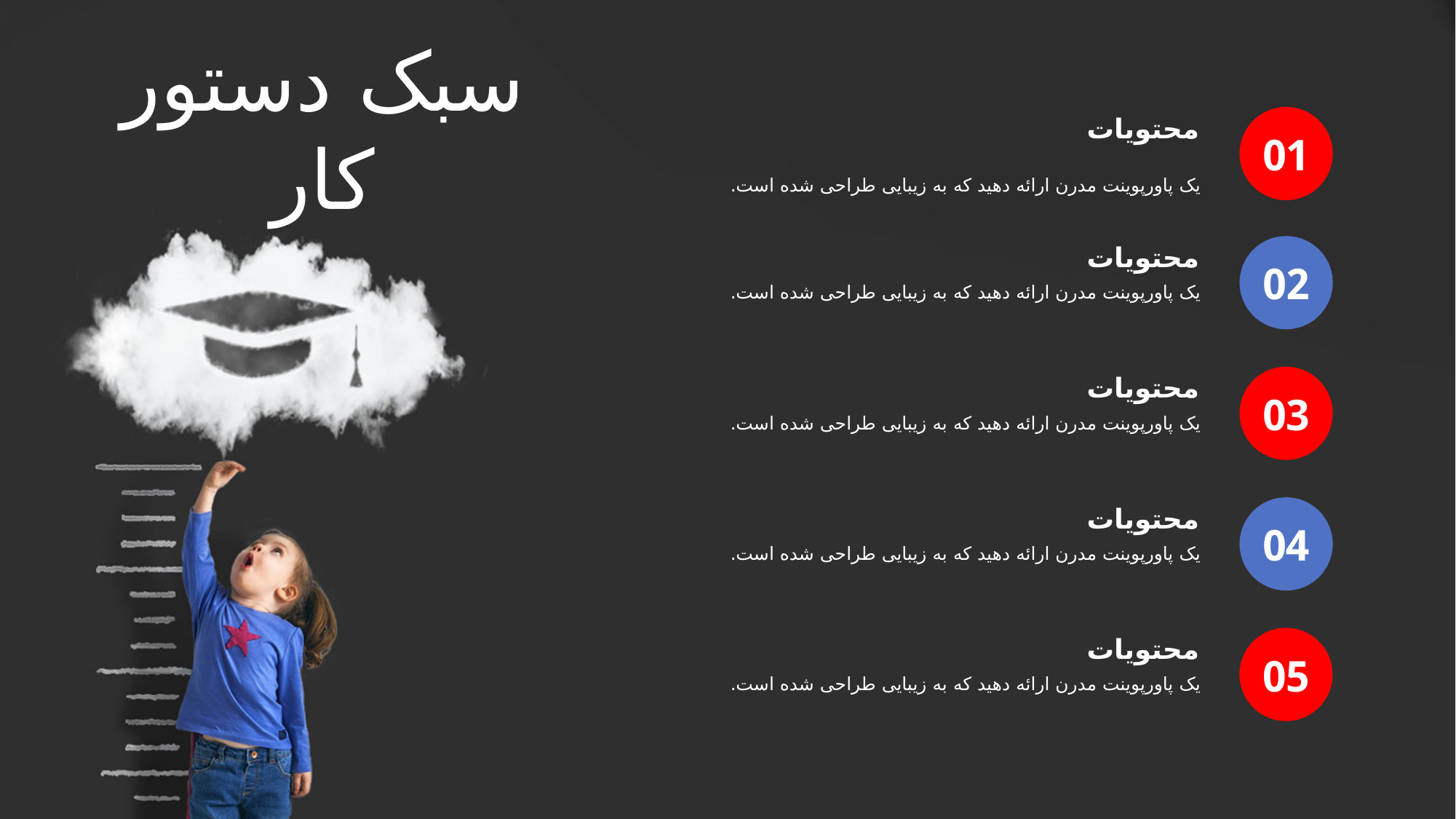

سبک دستور کار
محتویات

یک پاورپوینت مدرن ارائه دهید که به زیبایی طراحی شده است.

01
محتویات
یک پاورپوینت مدرن ارائه دهید که به زیبایی طراحی شده است.

02
محتویات
یک پاورپوینت مدرن ارائه دهید که به زیبایی طراحی شده است.

03
محتویات
یک پاورپوینت مدرن ارائه دهید که به زیبایی طراحی شده است.

04
محتویات
یک پاورپوینت مدرن ارائه دهید که به زیبایی طراحی شده است.

05